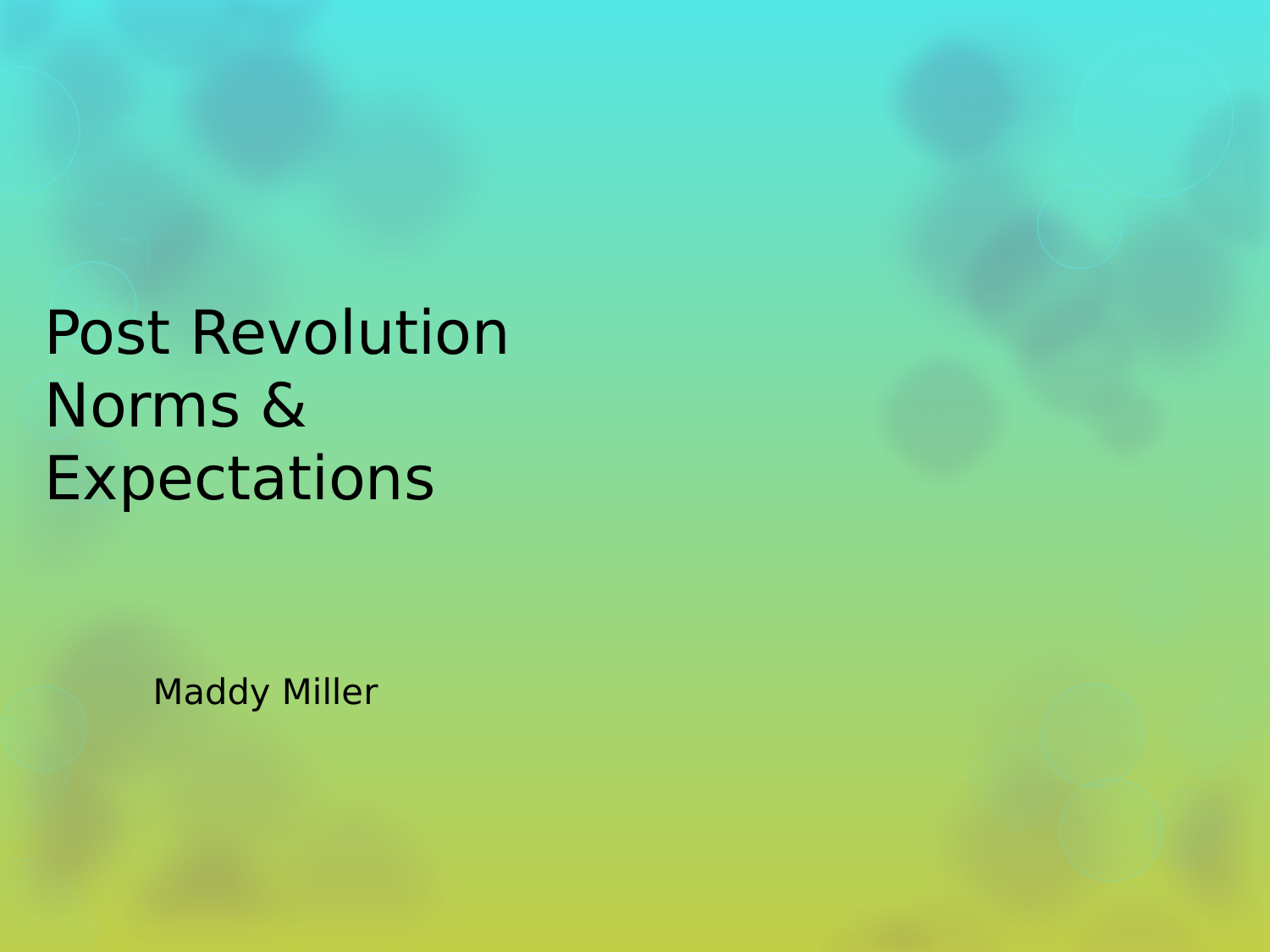

# Post Revolution Norms & Expectations
Maddy Miller